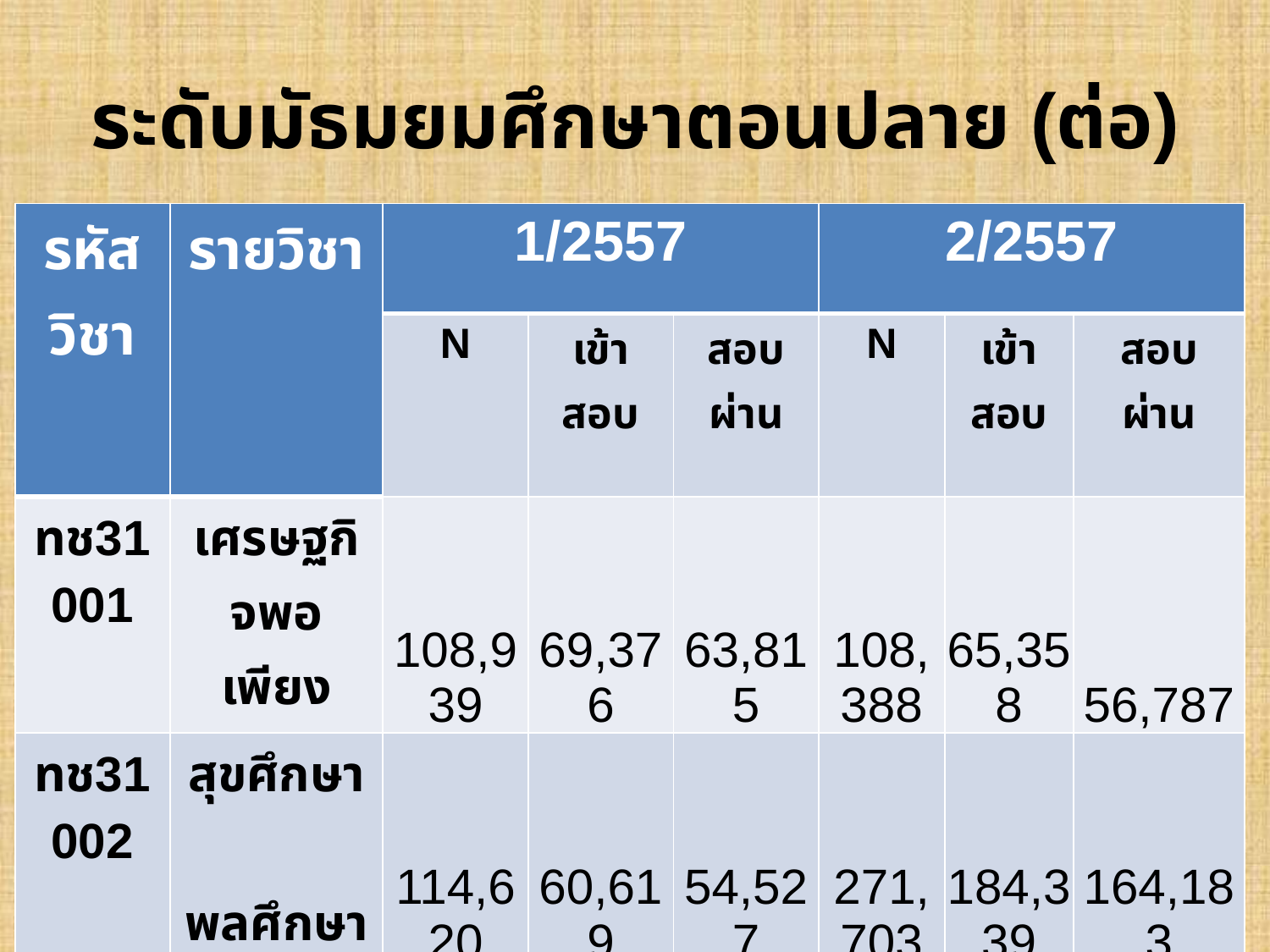

# ระดับมัธมยมศึกษาตอนปลาย (ต่อ)
| รหัสวิชา | รายวิชา | 1/2557 |  |  | 2/2557 |  |  |
| --- | --- | --- | --- | --- | --- | --- | --- |
|  |  | N | เข้าสอบ | สอบผ่าน | N | เข้าสอบ | สอบผ่าน |
| ทช31001 | เศรษฐกิจพอเพียง | 108,939 | 69,376 | 63,815 | 108,388 | 65,358 | 56,787 |
| ทช31002 | สุขศึกษา พลศึกษา | 114,620 | 60,619 | 54,527 | 271,703 | 184,339 | 164,183 |
| ทช31003 | ศิลปศึกษา | 136,091 | 85,617 | 77,909 | 115,424 | 72,014 | 62,110 |